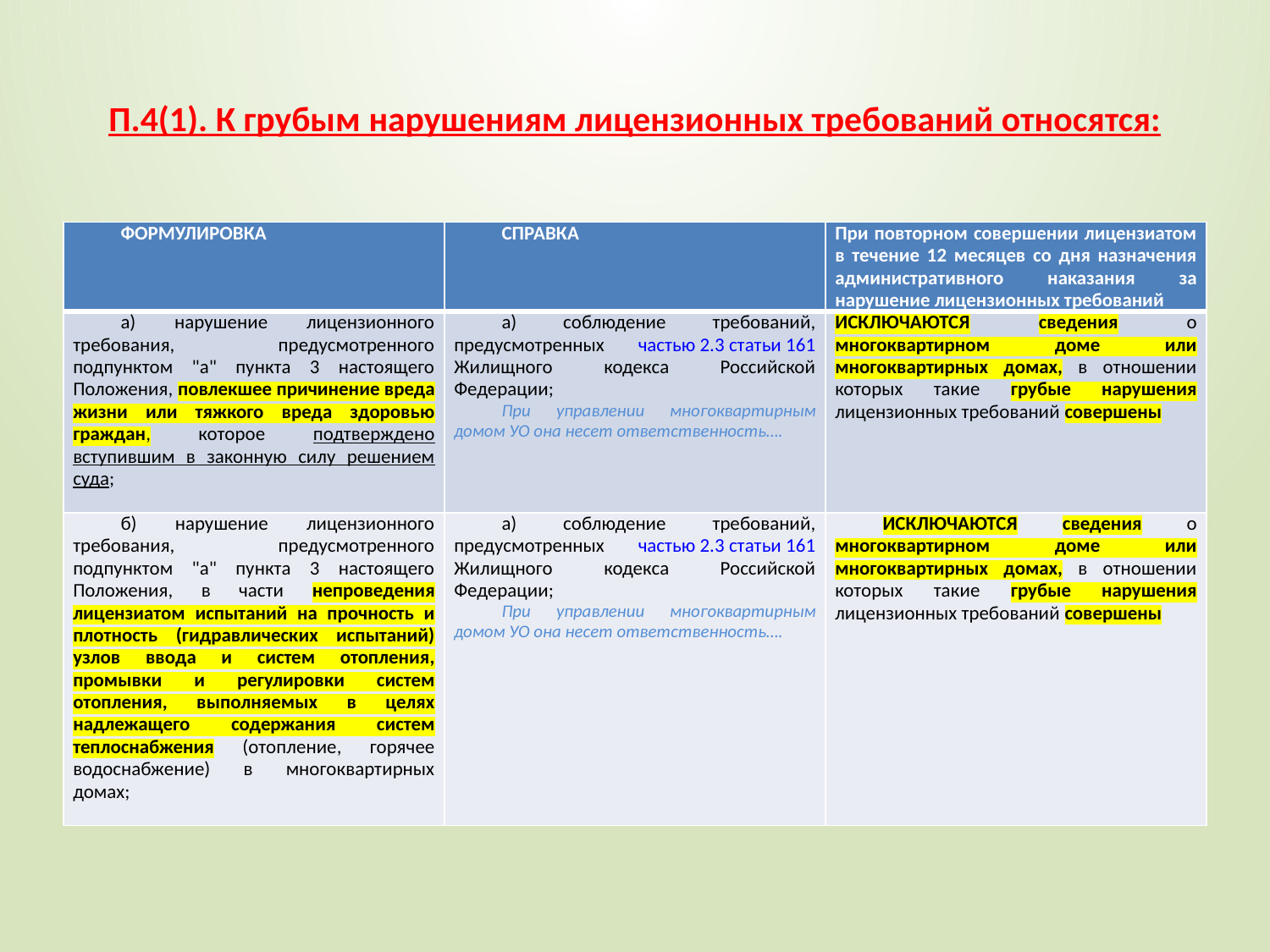

# П.4(1). К грубым нарушениям лицензионных требований относятся:
| ФОРМУЛИРОВКА | СПРАВКА | При повторном совершении лицензиатом в течение 12 месяцев со дня назначения административного наказания за нарушение лицензионных требований |
| --- | --- | --- |
| а) нарушение лицензионного требования, предусмотренного подпунктом "а" пункта 3 настоящего Положения, повлекшее причинение вреда жизни или тяжкого вреда здоровью граждан, которое подтверждено вступившим в законную силу решением суда; | а) соблюдение требований, предусмотренных частью 2.3 статьи 161 Жилищного кодекса Российской Федерации; При управлении многоквартирным домом УО она несет ответственность…. | ИСКЛЮЧАЮТСЯ сведения о многоквартирном доме или многоквартирных домах, в отношении которых такие грубые нарушения лицензионных требований совершены |
| б) нарушение лицензионного требования, предусмотренного подпунктом "а" пункта 3 настоящего Положения, в части непроведения лицензиатом испытаний на прочность и плотность (гидравлических испытаний) узлов ввода и систем отопления, промывки и регулировки систем отопления, выполняемых в целях надлежащего содержания систем теплоснабжения (отопление, горячее водоснабжение) в многоквартирных домах; | а) соблюдение требований, предусмотренных частью 2.3 статьи 161 Жилищного кодекса Российской Федерации; При управлении многоквартирным домом УО она несет ответственность…. | ИСКЛЮЧАЮТСЯ сведения о многоквартирном доме или многоквартирных домах, в отношении которых такие грубые нарушения лицензионных требований совершены |